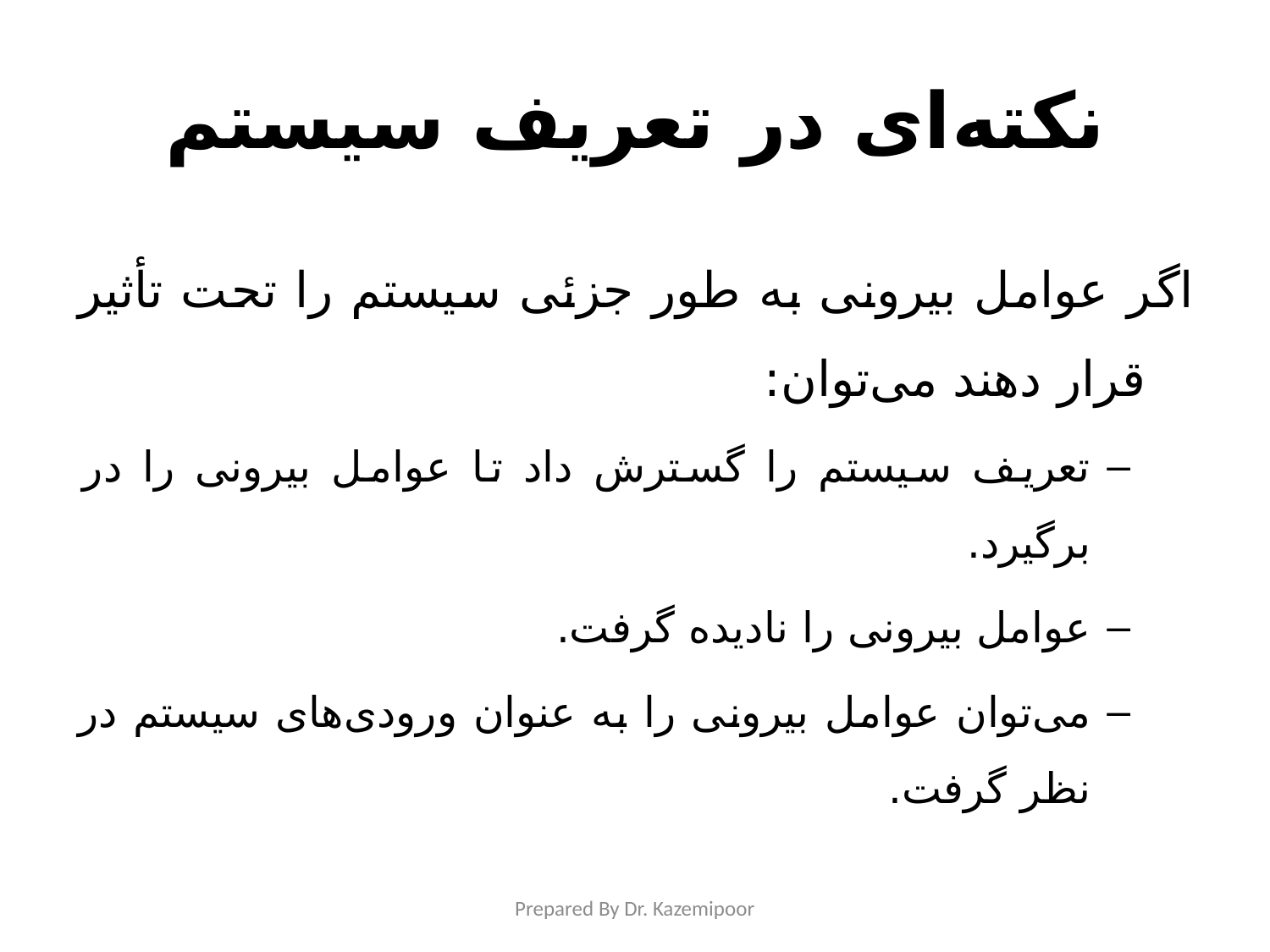

# نکته‌ای در تعریف سیستم
اگر عوامل بیرونی به طور جزئی سیستم را تحت تأثیر قرار دهند می‌توان:
تعریف سیستم را گسترش داد تا عوامل بیرونی را در برگیرد.
عوامل بیرونی را نادیده گرفت.
می‌توان عوامل بیرونی را به عنوان ورودی‌های سیستم در نظر گرفت.
Prepared By Dr. Kazemipoor